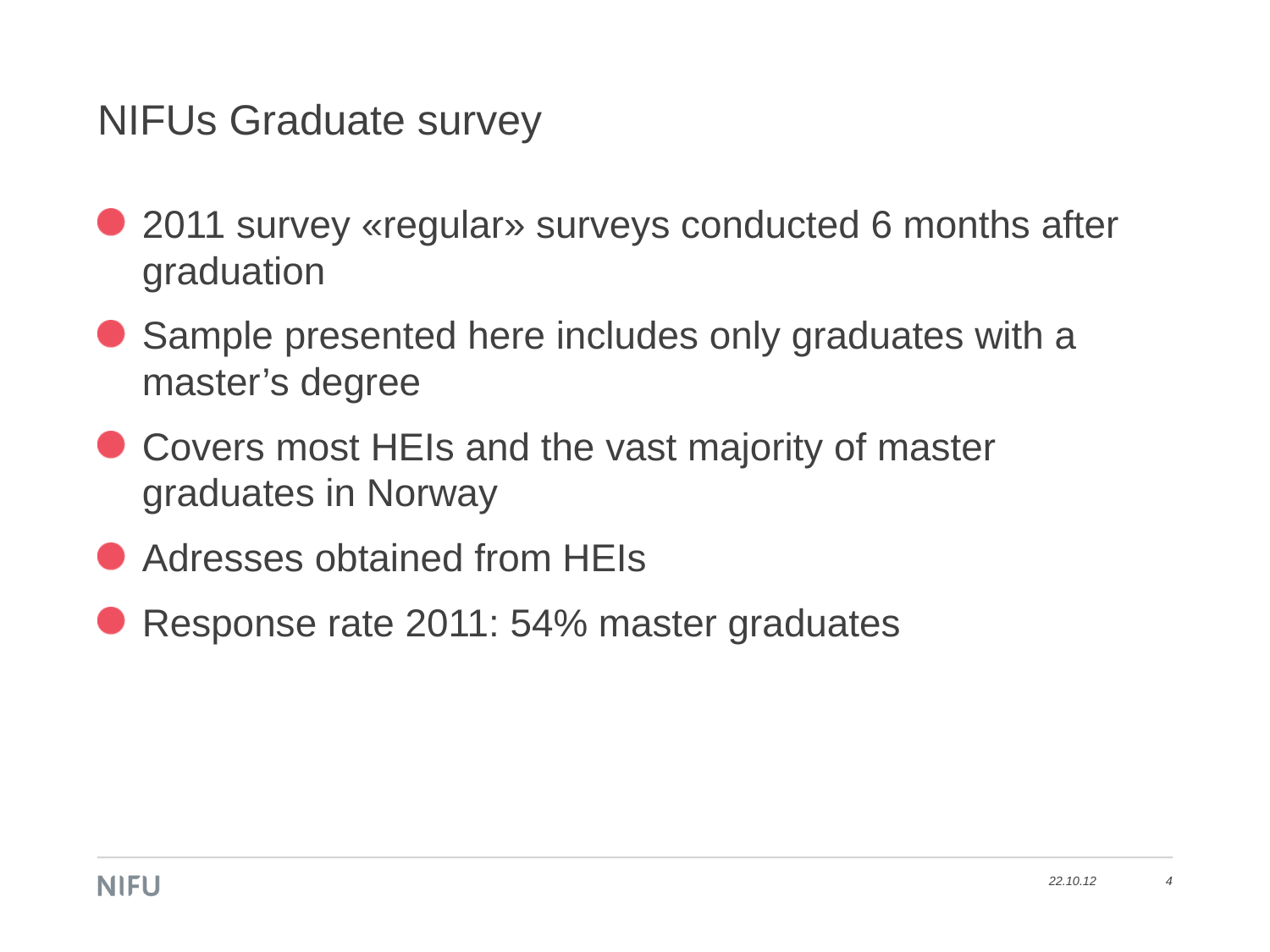

# NIFUs Graduate survey
2011 survey «regular» surveys conducted 6 months after graduation
Sample presented here includes only graduates with a master’s degree
Covers most HEIs and the vast majority of master graduates in Norway
Adresses obtained from HEIs
Response rate 2011: 54% master graduates

22.10.12
4